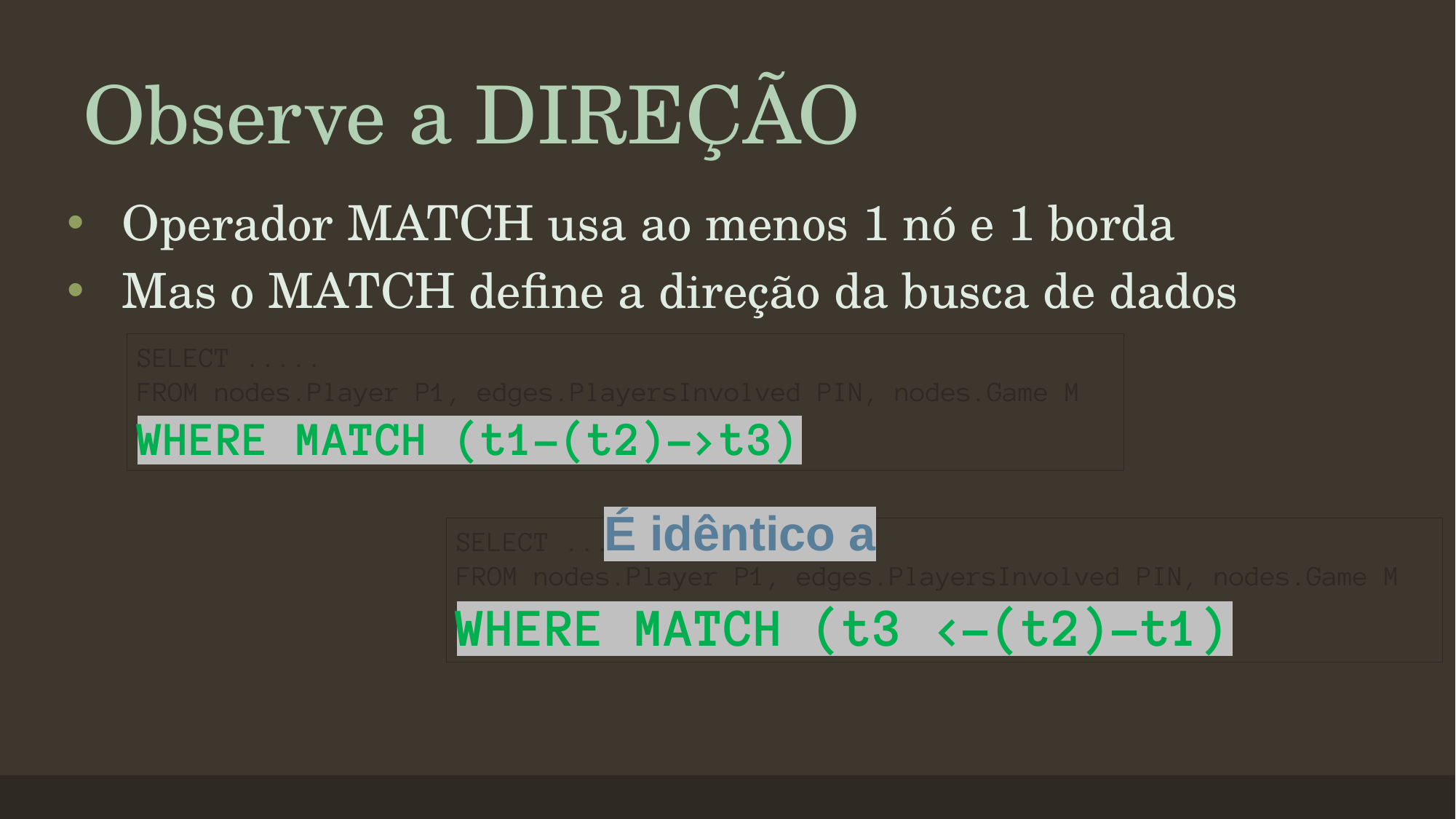

# Observe a DIREÇÃO
Operador MATCH usa ao menos 1 nó e 1 borda
Mas o MATCH define a direção da busca de dados

SELECT .....
FROM nodes.Player P1, edges.PlayersInvolved PIN, nodes.Game M
WHERE MATCH (t1-(t2)->t3)
É idêntico a
SELECT .....
FROM nodes.Player P1, edges.PlayersInvolved PIN, nodes.Game M
WHERE MATCH (t3 <-(t2)-t1)